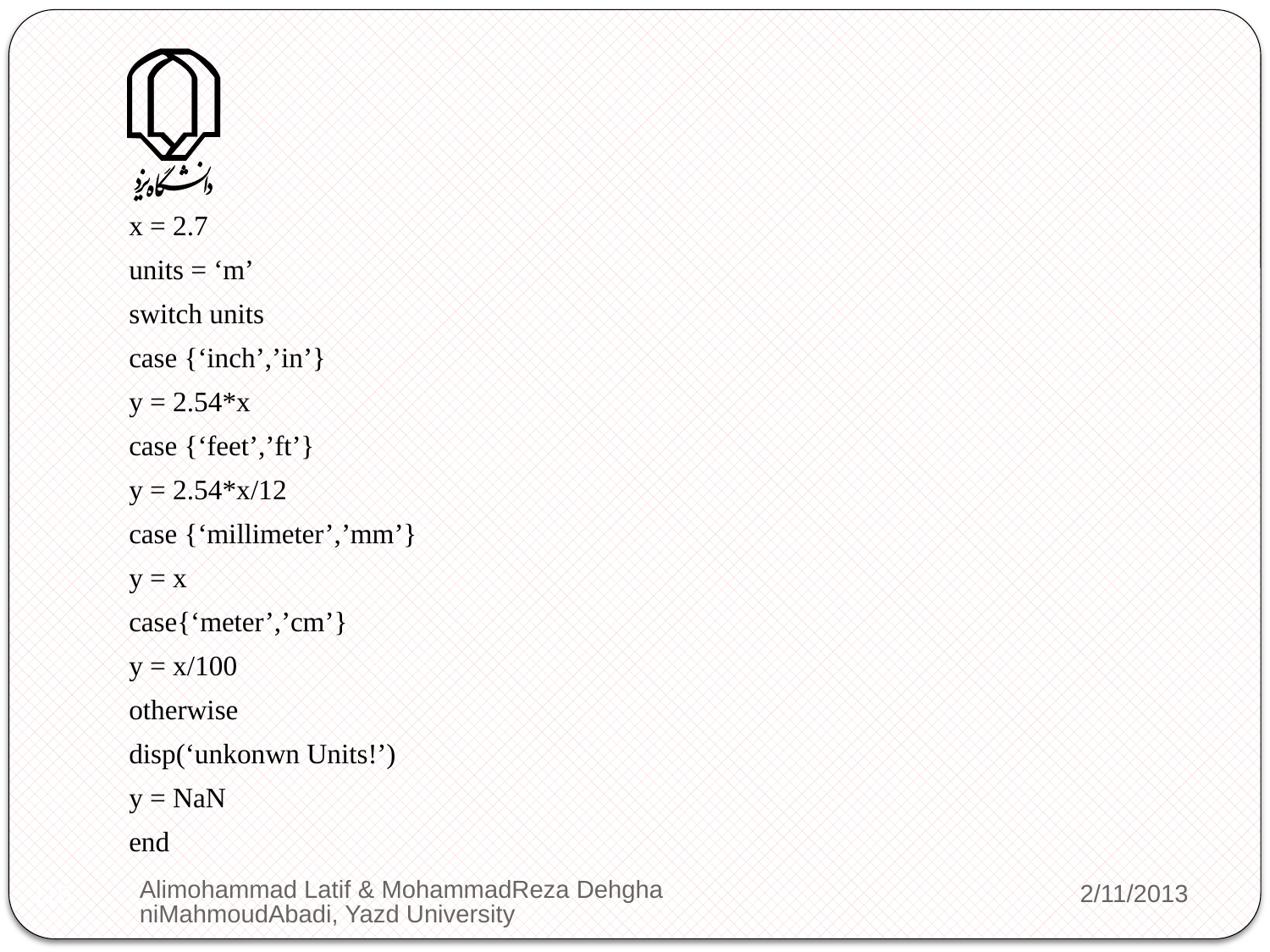

x = 2.7
units = ‘m’
switch units
case {‘inch’,’in’}
y = 2.54*x
case {‘feet’,’ft’}
y = 2.54*x/12
case {‘millimeter’,’mm’}
y = x
case{‘meter’,’cm’}
y = x/100
otherwise
disp(‘unkonwn Units!’)
y = NaN
end
Alimohammad Latif & MohammadReza DehghaniMahmoudAbadi, Yazd University
2/11/2013
115